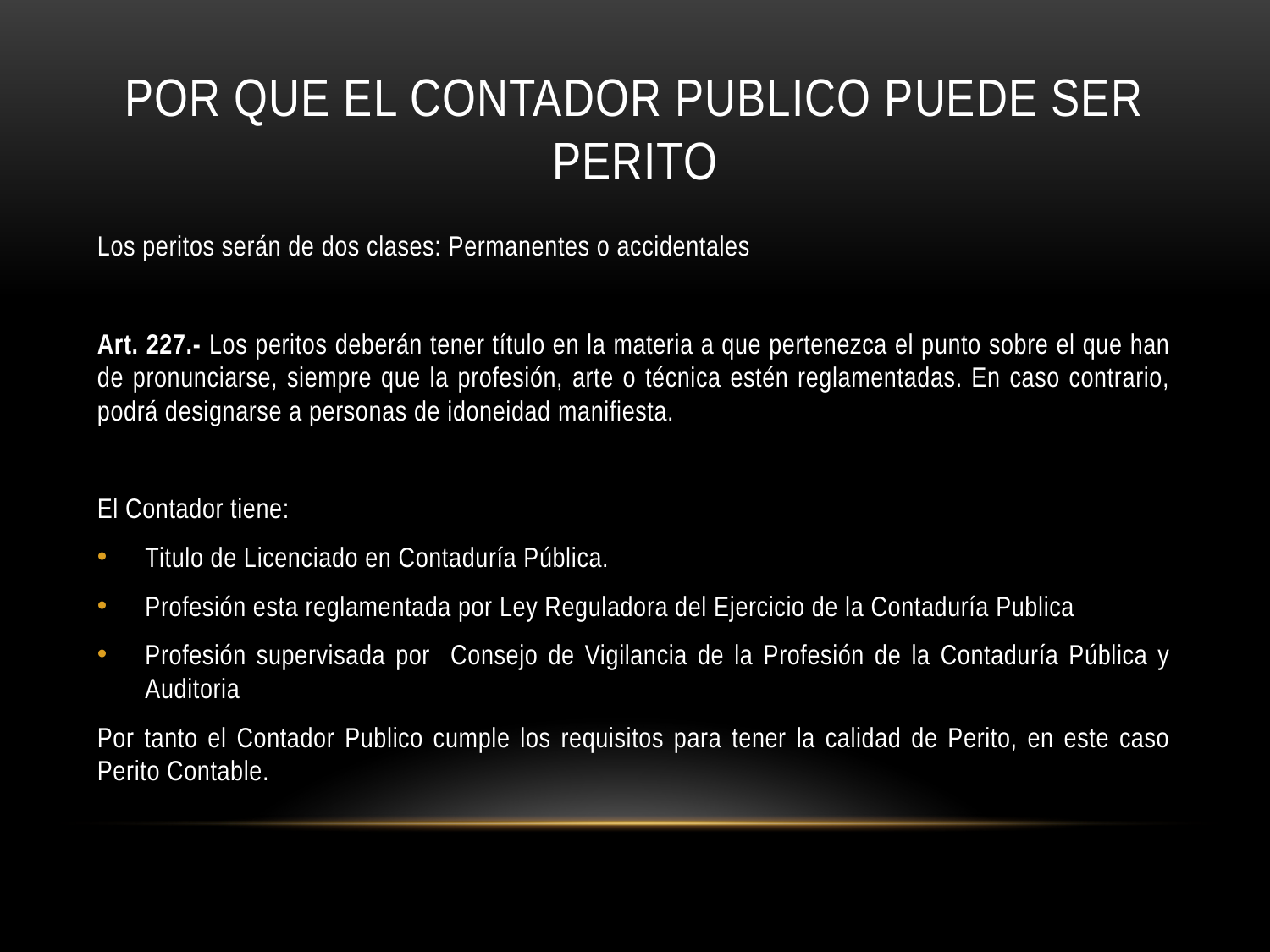

# Por que el contador publico puede ser perito
Los peritos serán de dos clases: Permanentes o accidentales

Art. 227.- Los peritos deberán tener título en la materia a que pertenezca el punto sobre el que han de pronunciarse, siempre que la profesión, arte o técnica estén reglamentadas. En caso contrario, podrá designarse a personas de idoneidad manifiesta.

El Contador tiene:
Titulo de Licenciado en Contaduría Pública.
Profesión esta reglamentada por Ley Reguladora del Ejercicio de la Contaduría Publica
Profesión supervisada por  Consejo de Vigilancia de la Profesión de la Contaduría Pública y Auditoria
Por tanto el Contador Publico cumple los requisitos para tener la calidad de Perito, en este caso Perito Contable.